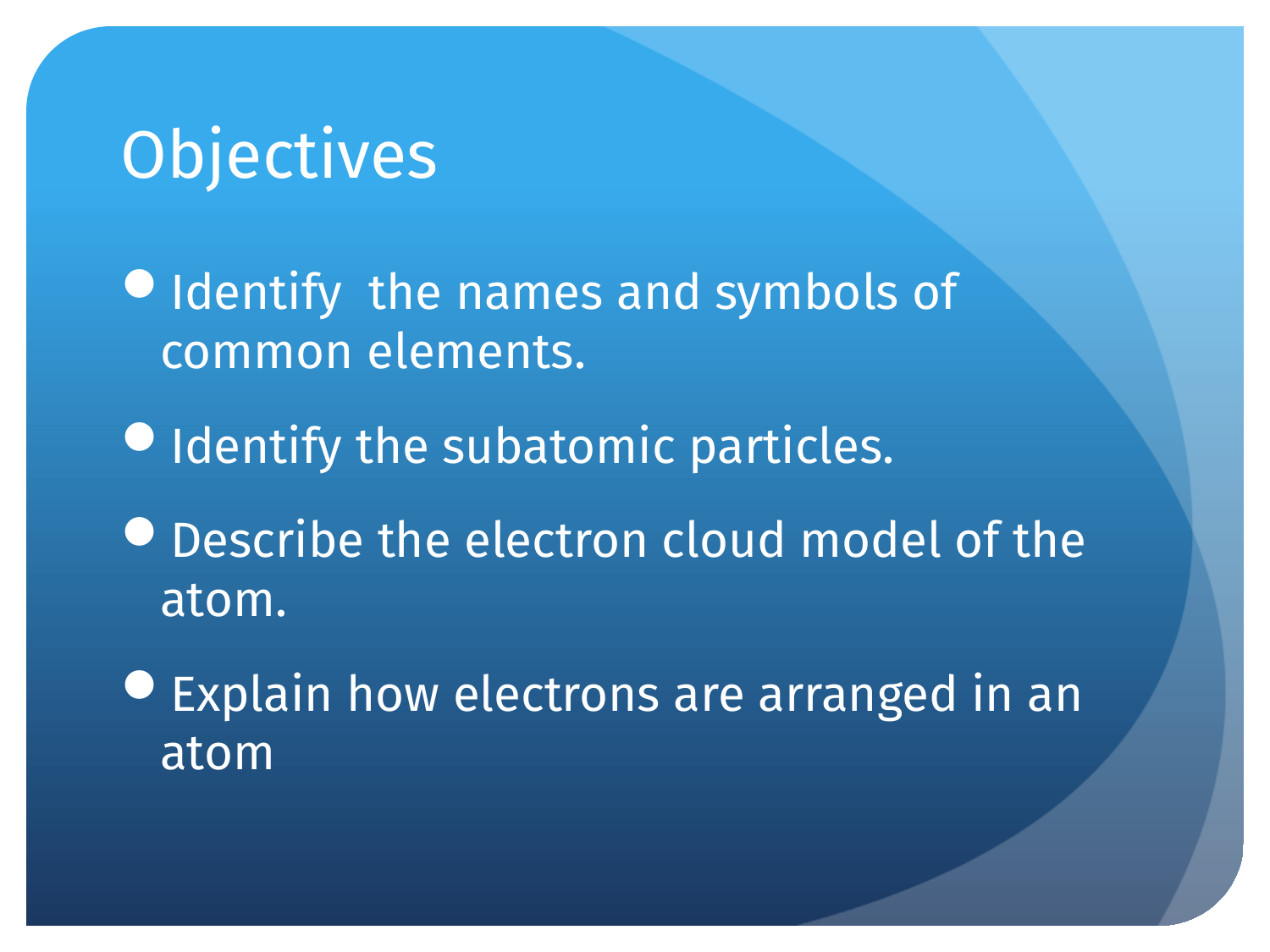

# Objectives
Identify  the names and symbols of common elements.
Identify the subatomic particles.
Describe the electron cloud model of the atom.
Explain how electrons are arranged in an atom